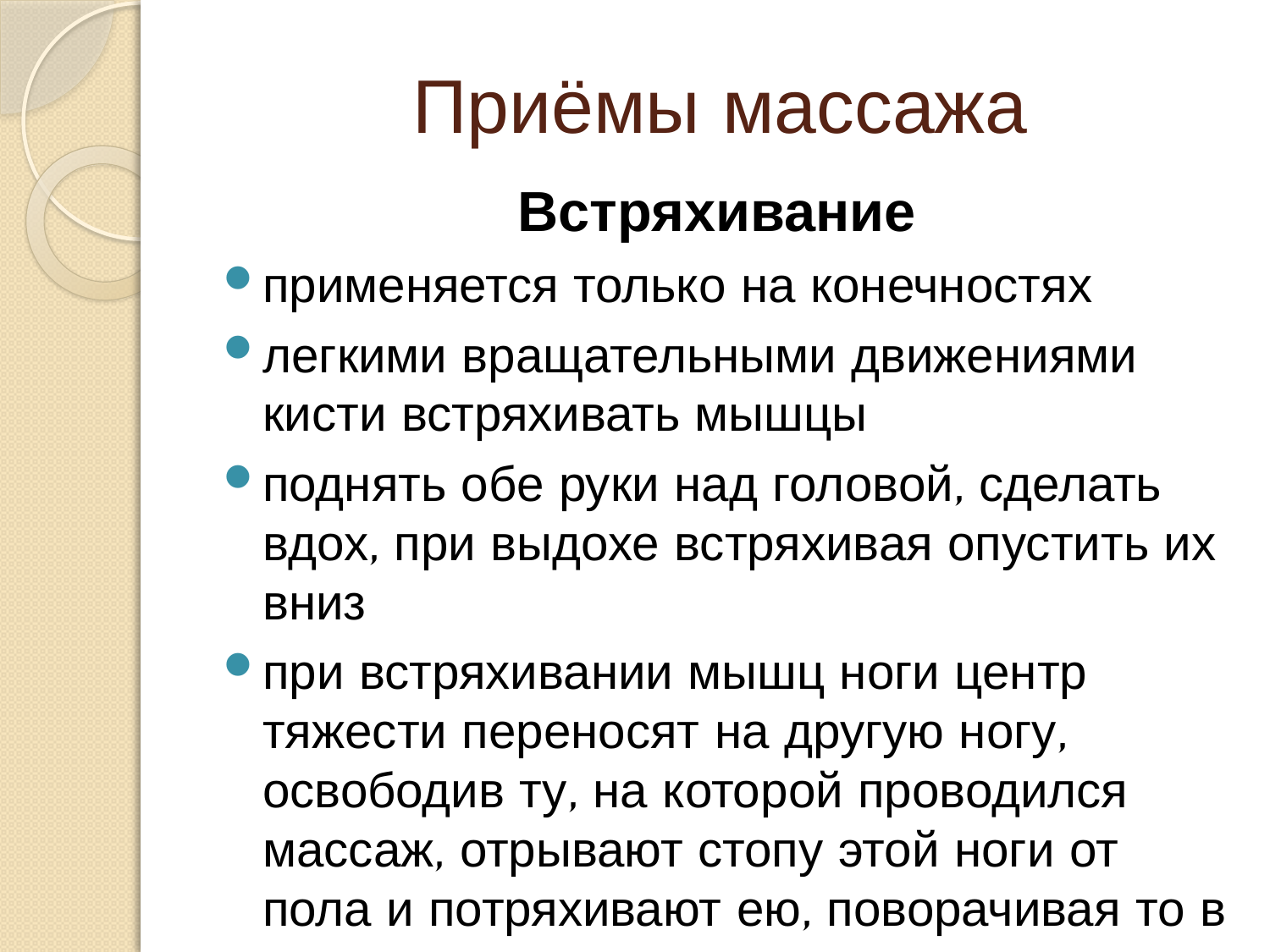

# Приёмы массажа
Встряхивание
применяется только на конечностях
легкими вращательными движениями кисти встряхивать мышцы
поднять обе руки над головой, сделать вдох, при выдохе встряхивая опустить их вниз
при встряхивании мышц ноги центр тяжести переносят на другую ногу, освободив ту, на которой проводился массаж, отрывают стопу этой ноги от пола и потряхивают ею, поворачивая то в одну, то в другую сторону.